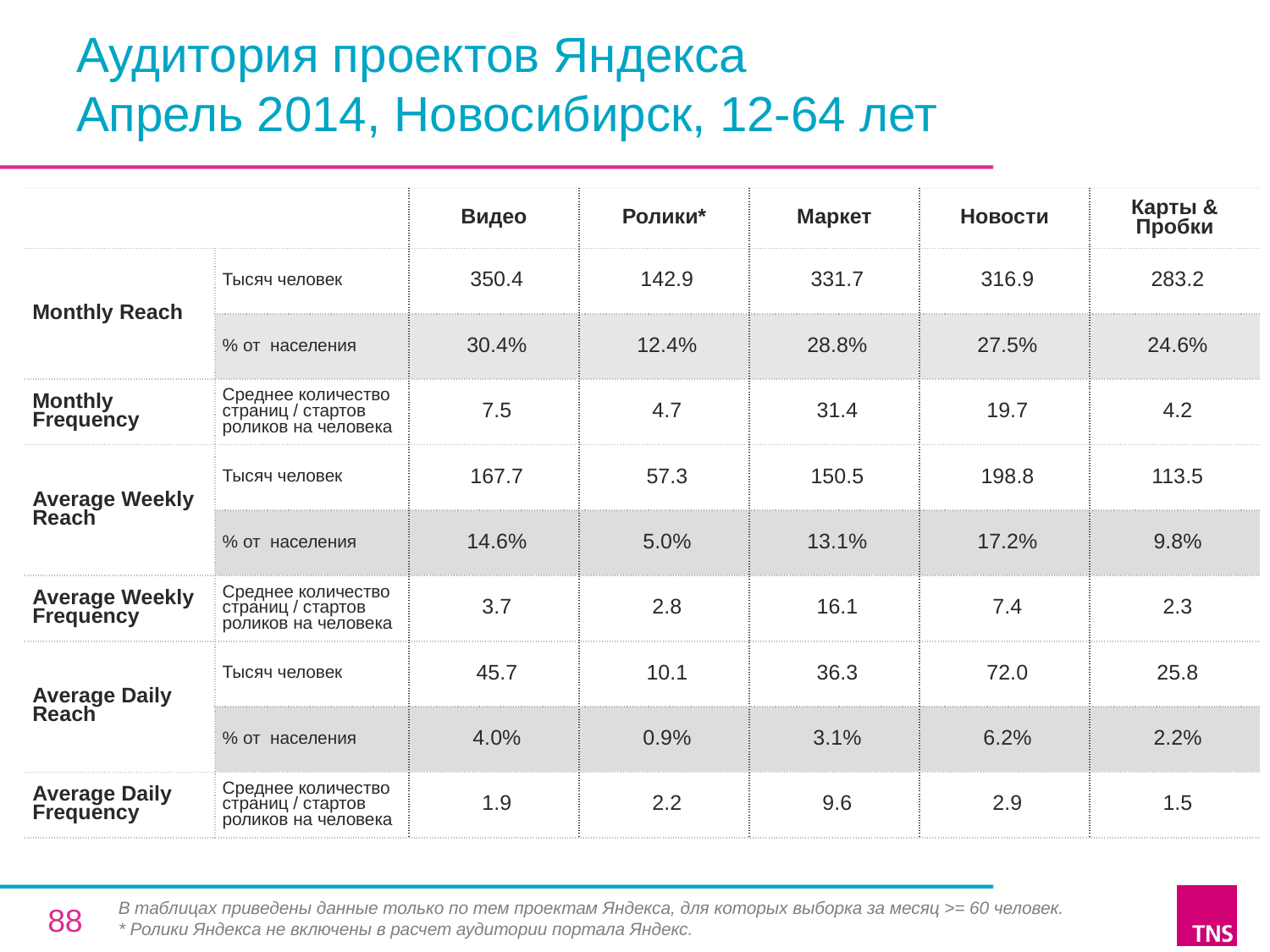

# Аудитория проектов Яндекса Апрель 2014, Новосибирск, 12-64 лет
|  |  | Видео | Ролики\* | Маркет | Новости | Карты & Пробки |
| --- | --- | --- | --- | --- | --- | --- |
| Monthly Reach | Тысяч человек | 350.4 | 142.9 | 331.7 | 316.9 | 283.2 |
|  | % от населения | 30.4% | 12.4% | 28.8% | 27.5% | 24.6% |
| Monthly Frequency | Среднее количество страниц / стартов роликов на человека | 7.5 | 4.7 | 31.4 | 19.7 | 4.2 |
| Average Weekly Reach | Тысяч человек | 167.7 | 57.3 | 150.5 | 198.8 | 113.5 |
|  | % от населения | 14.6% | 5.0% | 13.1% | 17.2% | 9.8% |
| Average Weekly Frequency | Среднее количество страниц / стартов роликов на человека | 3.7 | 2.8 | 16.1 | 7.4 | 2.3 |
| Average Daily Reach | Тысяч человек | 45.7 | 10.1 | 36.3 | 72.0 | 25.8 |
|  | % от населения | 4.0% | 0.9% | 3.1% | 6.2% | 2.2% |
| Average Daily Frequency | Среднее количество страниц / стартов роликов на человека | 1.9 | 2.2 | 9.6 | 2.9 | 1.5 |
В таблицах приведены данные только по тем проектам Яндекса, для которых выборка за месяц >= 60 человек.
* Ролики Яндекса не включены в расчет аудитории портала Яндекс.
88